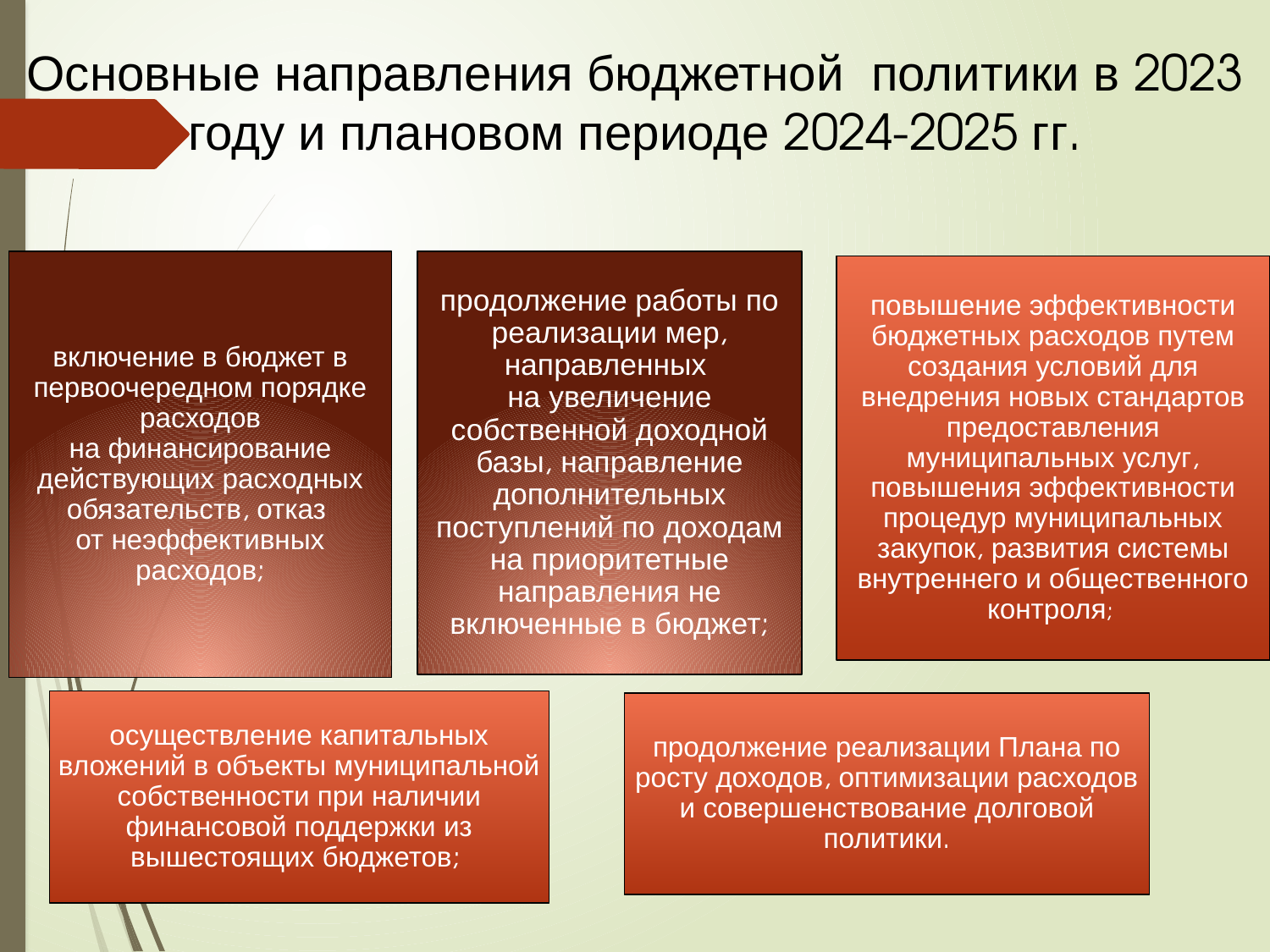

# Основные направления бюджетной  политики в 2023 году и плановом периоде 2024-2025 гг.
включение в бюджет в первоочередном порядке расходов на финансирование действующих расходных обязательств, отказ
от неэффективных расходов;
продолжение работы по реализации мер, направленных
на увеличение собственной доходной базы, направление дополнительных поступлений по доходам на приоритетные направления не включенные в бюджет;
повышение эффективности бюджетных расходов путем создания условий для внедрения новых стандартов предоставления муниципальных услуг, повышения эффективности процедур муниципальных закупок, развития системы внутреннего и общественного контроля;
осуществление капитальных вложений в объекты муниципальной собственности при наличии финансовой поддержки из вышестоящих бюджетов;
продолжение реализации Плана по росту доходов, оптимизации расходов и совершенствование долговой политики.